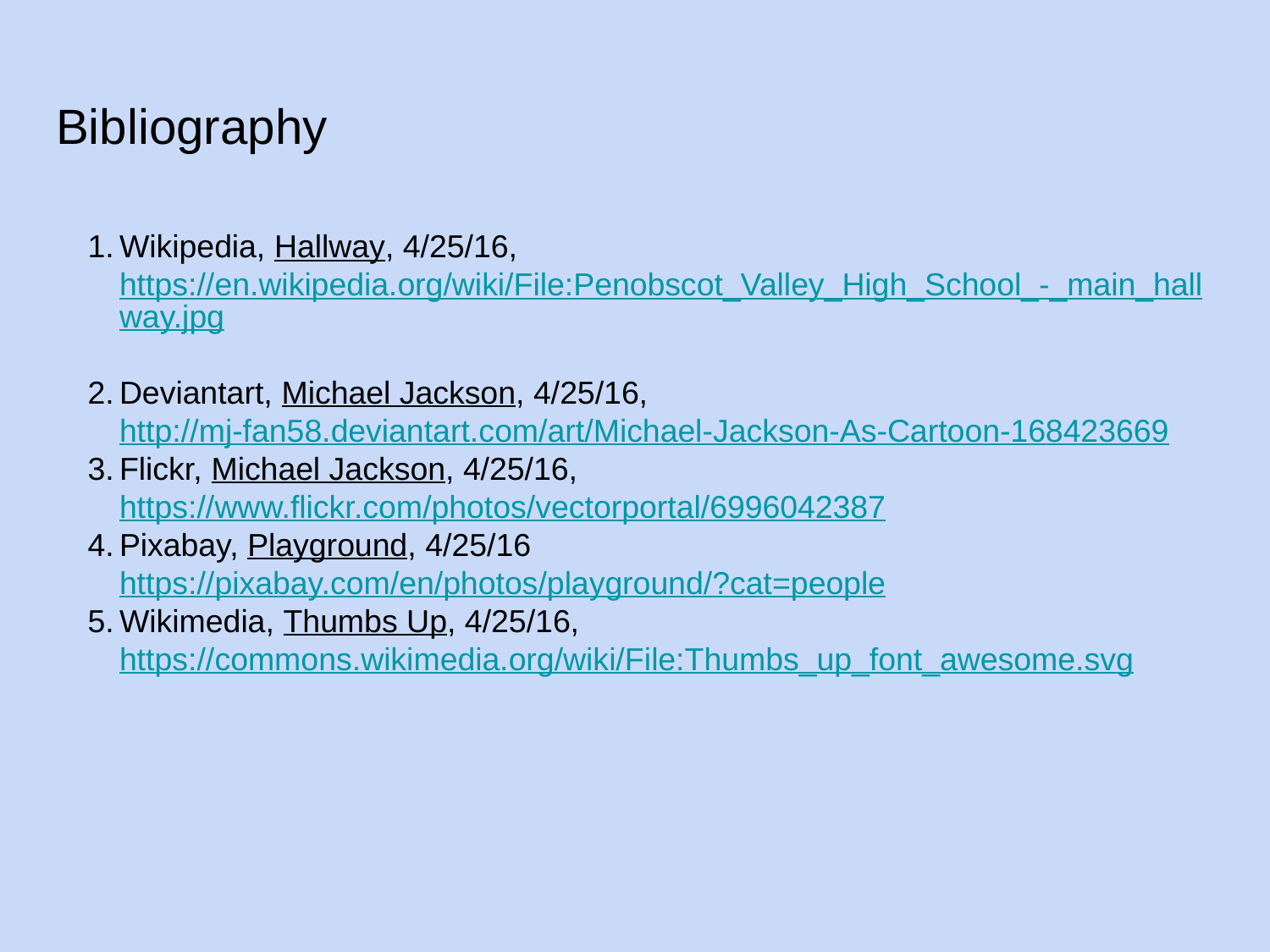

# Bibliography
Wikipedia, Hallway, 4/25/16, https://en.wikipedia.org/wiki/File:Penobscot_Valley_High_School_-_main_hallway.jpg
Deviantart, Michael Jackson, 4/25/16, http://mj-fan58.deviantart.com/art/Michael-Jackson-As-Cartoon-168423669
Flickr, Michael Jackson, 4/25/16, https://www.flickr.com/photos/vectorportal/6996042387
Pixabay, Playground, 4/25/16https://pixabay.com/en/photos/playground/?cat=people
Wikimedia, Thumbs Up, 4/25/16, https://commons.wikimedia.org/wiki/File:Thumbs_up_font_awesome.svg